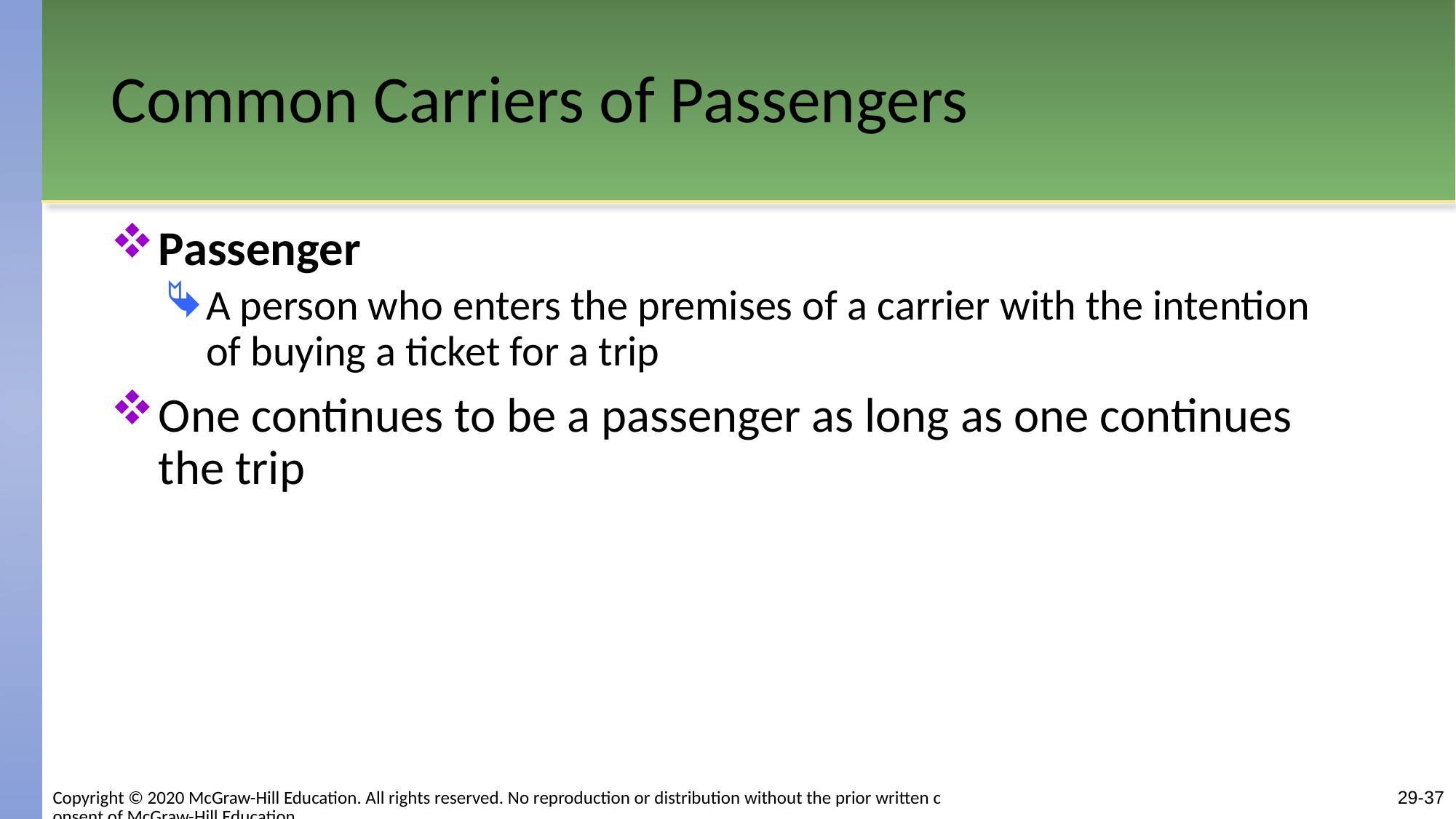

# Common Carriers of Passengers
Passenger
A person who enters the premises of a carrier with the intention of buying a ticket for a trip
One continues to be a passenger as long as one continues the trip

Copyright © 2020 McGraw-Hill Education. All rights reserved. No reproduction or distribution without the prior written consent of McGraw-Hill Education.
29-37